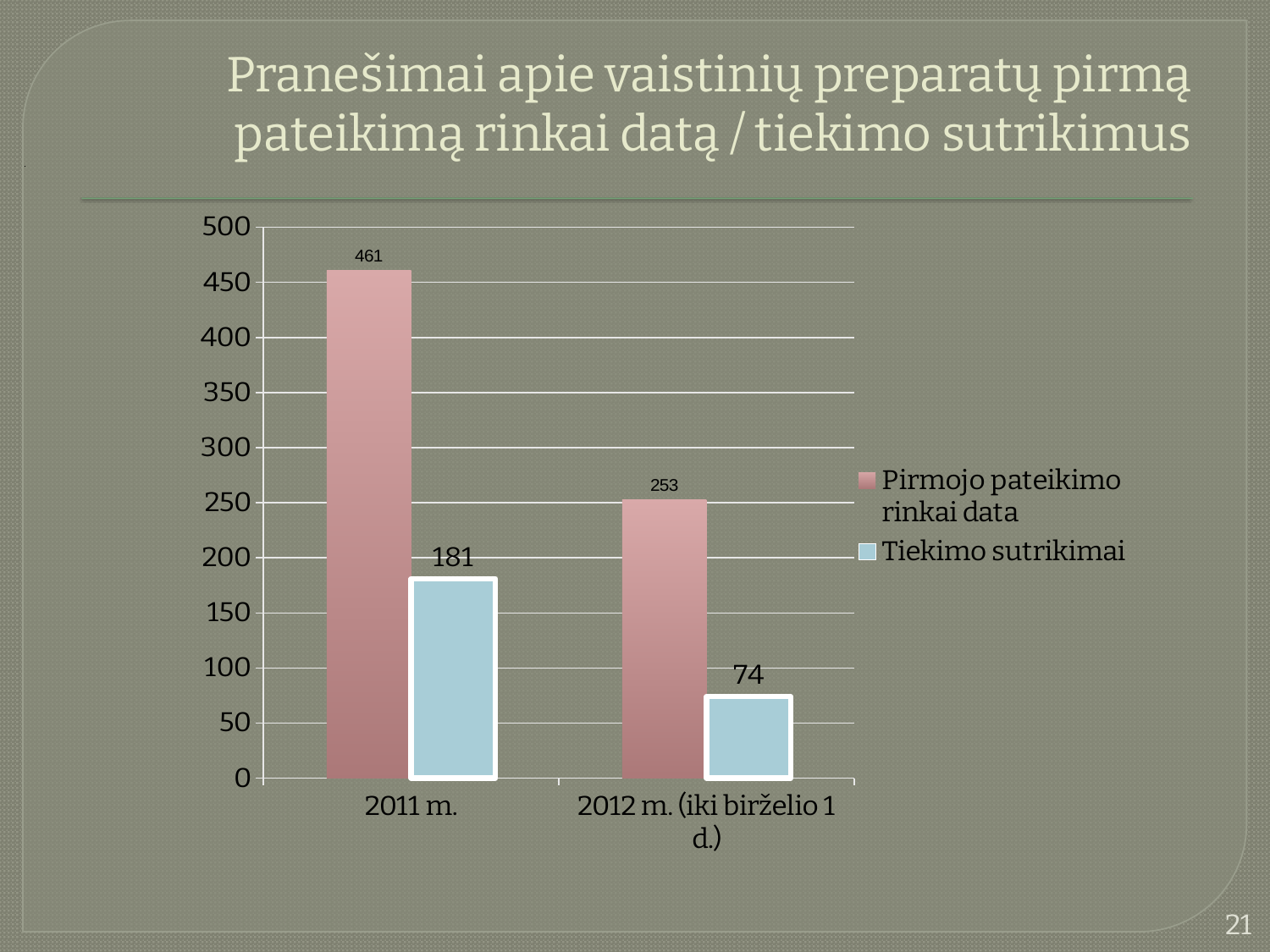

# Pranešimai apie vaistinių preparatų pirmą pateikimą rinkai datą / tiekimo sutrikimus

[unsupported chart]

### Chart

| Category | Pirmojo pateikimo rinkai data | Tiekimo sutrikimai |
|---|---|---|
| 2011 m. | 461.0 | 181.0 |
| 2012 m. (iki birželio 1 d.) | 253.0 | 74.0 |
21